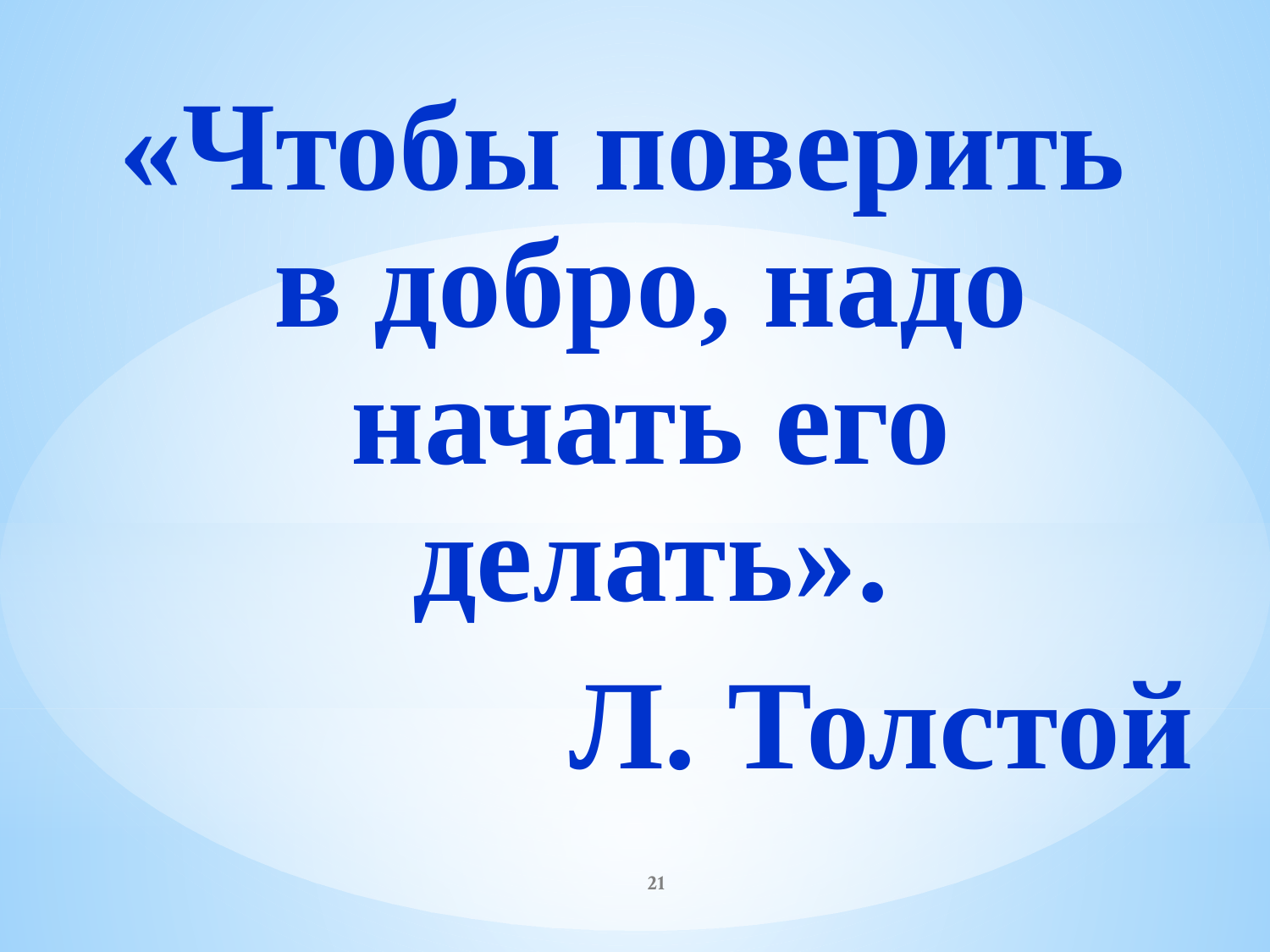

«Чтобы поверить  в добро, надо начать его делать».
Л. Толстой
21